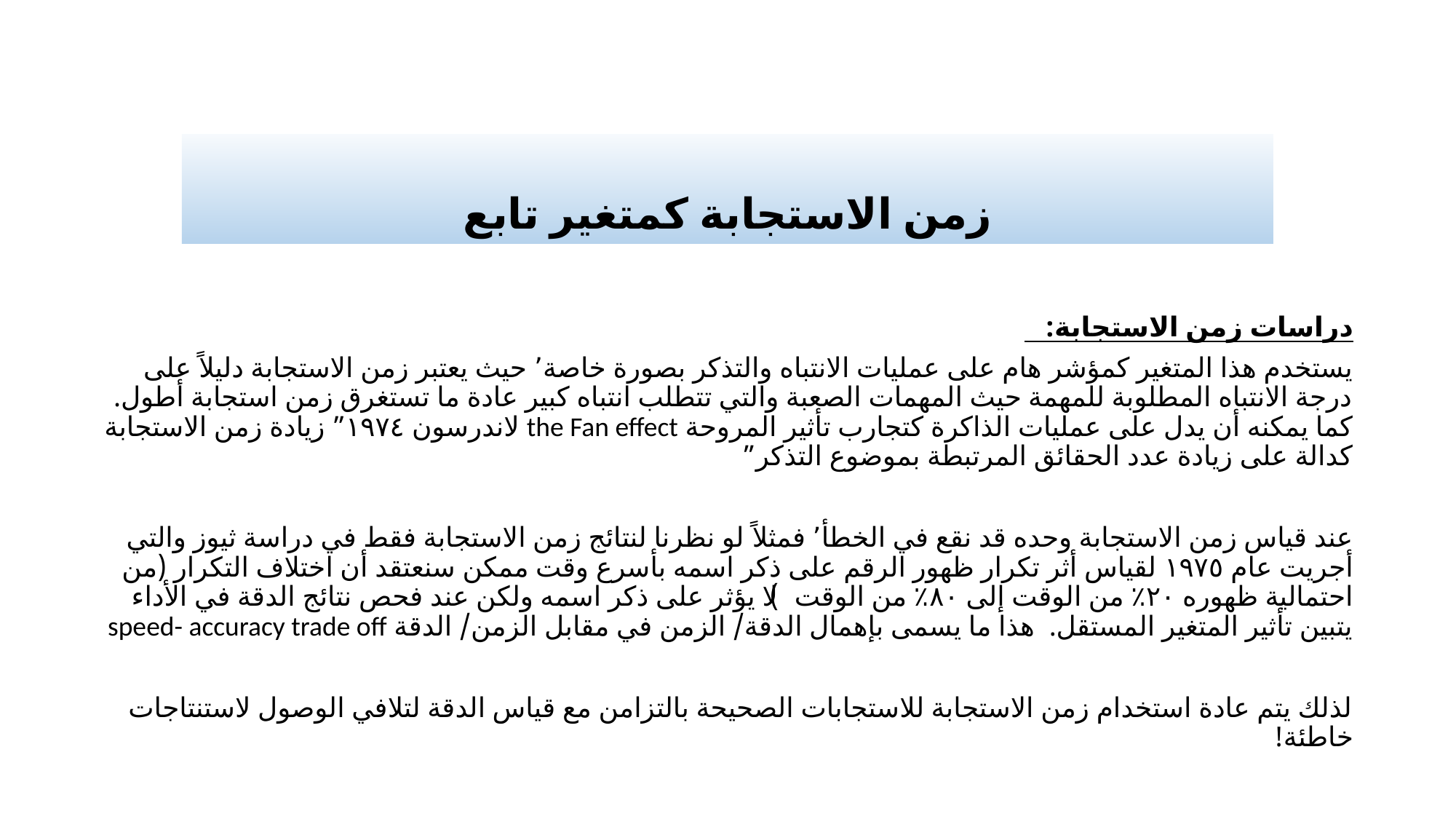

# زمن الاستجابة كمتغير تابع
دراسات زمن الاستجابة:
يستخدم هذا المتغير كمؤشر هام على عمليات الانتباه والتذكر بصورة خاصة٬ حيث يعتبر زمن الاستجابة دليلاً على درجة الانتباه المطلوبة للمهمة حيث المهمات الصعبة والتي تتطلب انتباه كبير عادة ما تستغرق زمن استجابة أطول. كما يمكنه أن يدل على عمليات الذاكرة كتجارب تأثير المروحة the Fan effect لاندرسون ١٩٧٤” زيادة زمن الاستجابة كدالة على زيادة عدد الحقائق المرتبطة بموضوع التذكر”

عند قياس زمن الاستجابة وحده قد نقع في الخطأ٬ فمثلاً لو نظرنا لنتائج زمن الاستجابة فقط في دراسة ثيوز والتي أجريت عام ١٩٧٥ لقياس أثر تكرار ظهور الرقم على ذكر اسمه بأسرع وقت ممكن سنعتقد أن اختلاف التكرار (من احتمالية ظهوره ٢٠٪ من الوقت إلى ٨٠٪ من الوقت) لا يؤثر على ذكر اسمه ولكن عند فحص نتائج الدقة في الأداء يتبين تأثير المتغير المستقل.  هذا ما يسمى بإهمال الدقة/ الزمن في مقابل الزمن/ الدقة speed- accuracy trade off

لذلك يتم عادة استخدام زمن الاستجابة للاستجابات الصحيحة بالتزامن مع قياس الدقة لتلافي الوصول لاستنتاجات خاطئة!